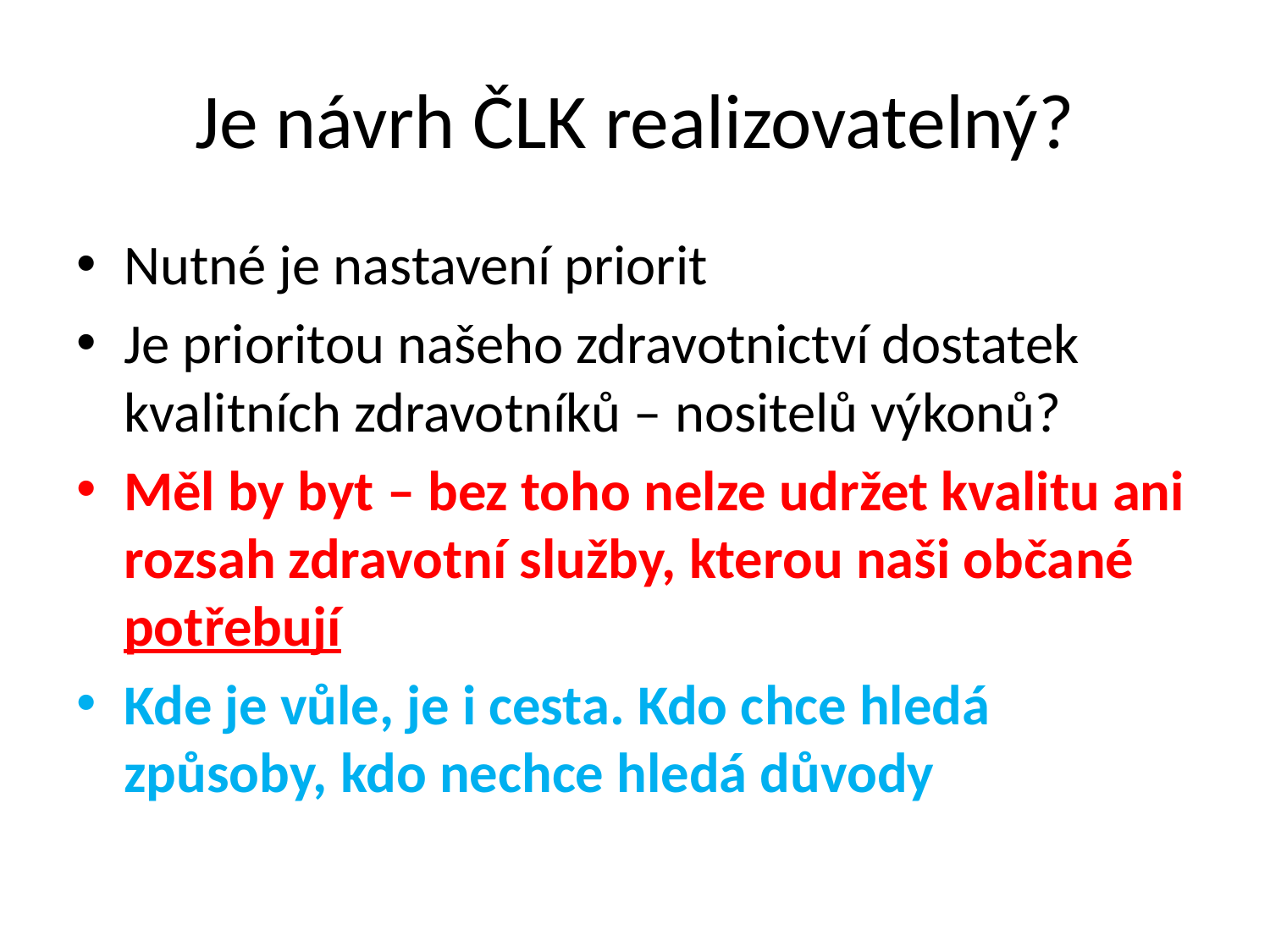

# Je návrh ČLK realizovatelný?
Nutné je nastavení priorit
Je prioritou našeho zdravotnictví dostatek kvalitních zdravotníků – nositelů výkonů?
Měl by byt – bez toho nelze udržet kvalitu ani rozsah zdravotní služby, kterou naši občané potřebují
Kde je vůle, je i cesta. Kdo chce hledá způsoby, kdo nechce hledá důvody